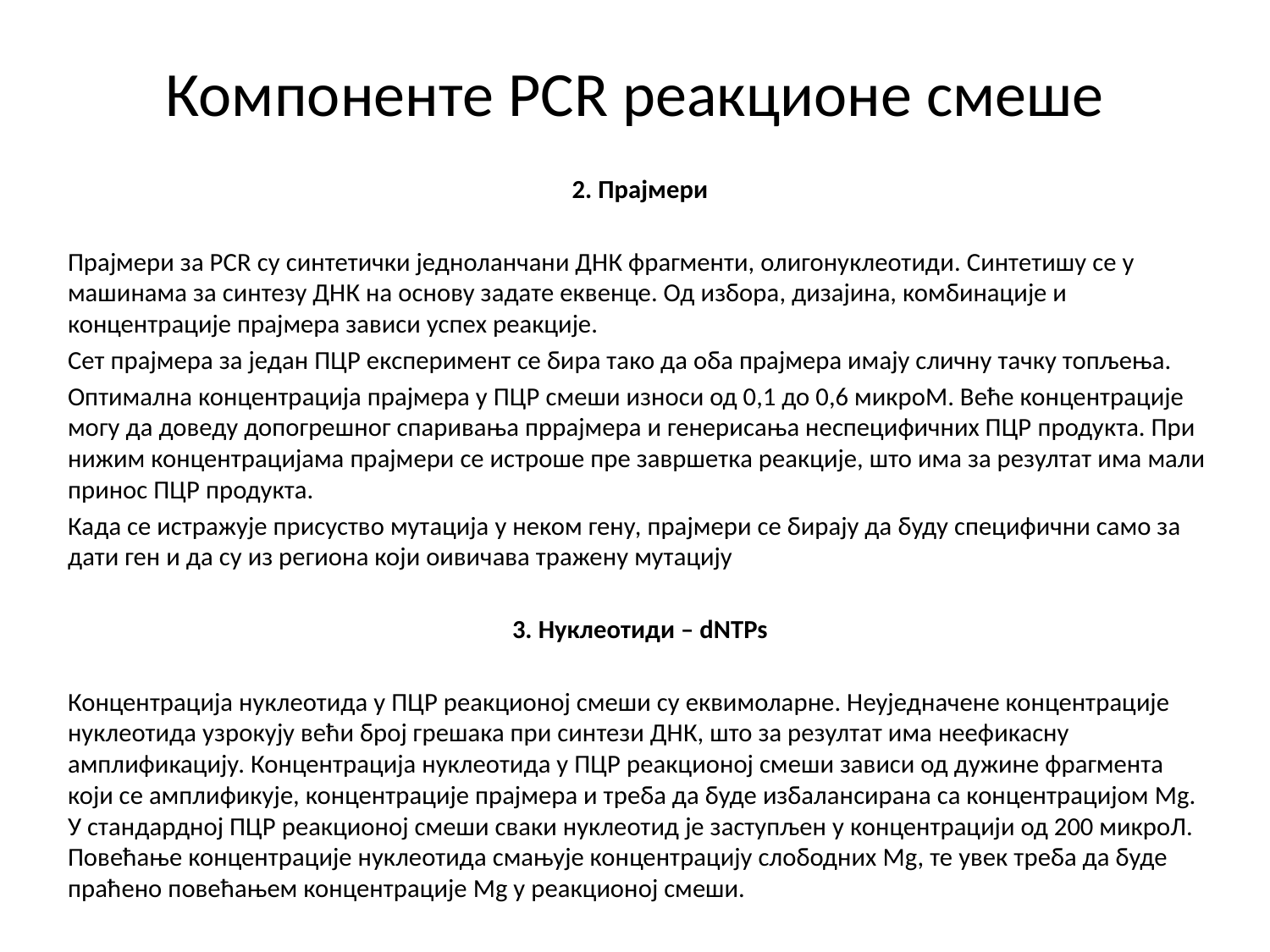

# Компоненте PCR реакционе смеше
2. Прајмери

Прајмери за PCR су синтетички једноланчани ДНК фрагменти, олигонуклеотиди. Синтетишу се у машинама за синтезу ДНК на основу задате еквенце. Од избора, дизајина, комбинације и концентрације прајмера зависи успех реакције.
Сет прајмера за један ПЦР експеримент се бира тако да оба прајмера имају сличну тачку топљења.
Оптимална концентрација прајмера у ПЦР смеши износи од 0,1 до 0,6 микроМ. Веће концентрације могу да доведу допогрешног спаривања пррајмера и генерисања неспецифичних ПЦР продукта. При нижим концентрацијама прајмери се истроше пре завршетка реакције, што има за резултат има мали принос ПЦР продукта.
Када се истражује присуство мутација у неком гену, прајмери се бирају да буду специфични само за дати ген и да су из региона који оивичава тражену мутацију

3. Нуклеотиди – dNTPs

Концентрација нуклеотида у ПЦР реакционој смеши су еквимоларне. Неуједначене концентрације нуклеотида узрокују већи број грешака при синтези ДНК, што за резултат има неефикасну амплификацију. Концентрација нуклеотида у ПЦР реакционој смеши зависи од дужине фрагмента који се амплификује, концентрације прајмера и треба да буде избалансирана са концентрацијом Mg. У стандардној ПЦР реакционој смеши сваки нуклеотид је заступљен у концентрацији од 200 микроЛ. Повећање концентрације нуклеотида смањује концентрацију слободних Mg, те увек треба да буде праћено повећањем концентрације Mg у реакционој смеши.